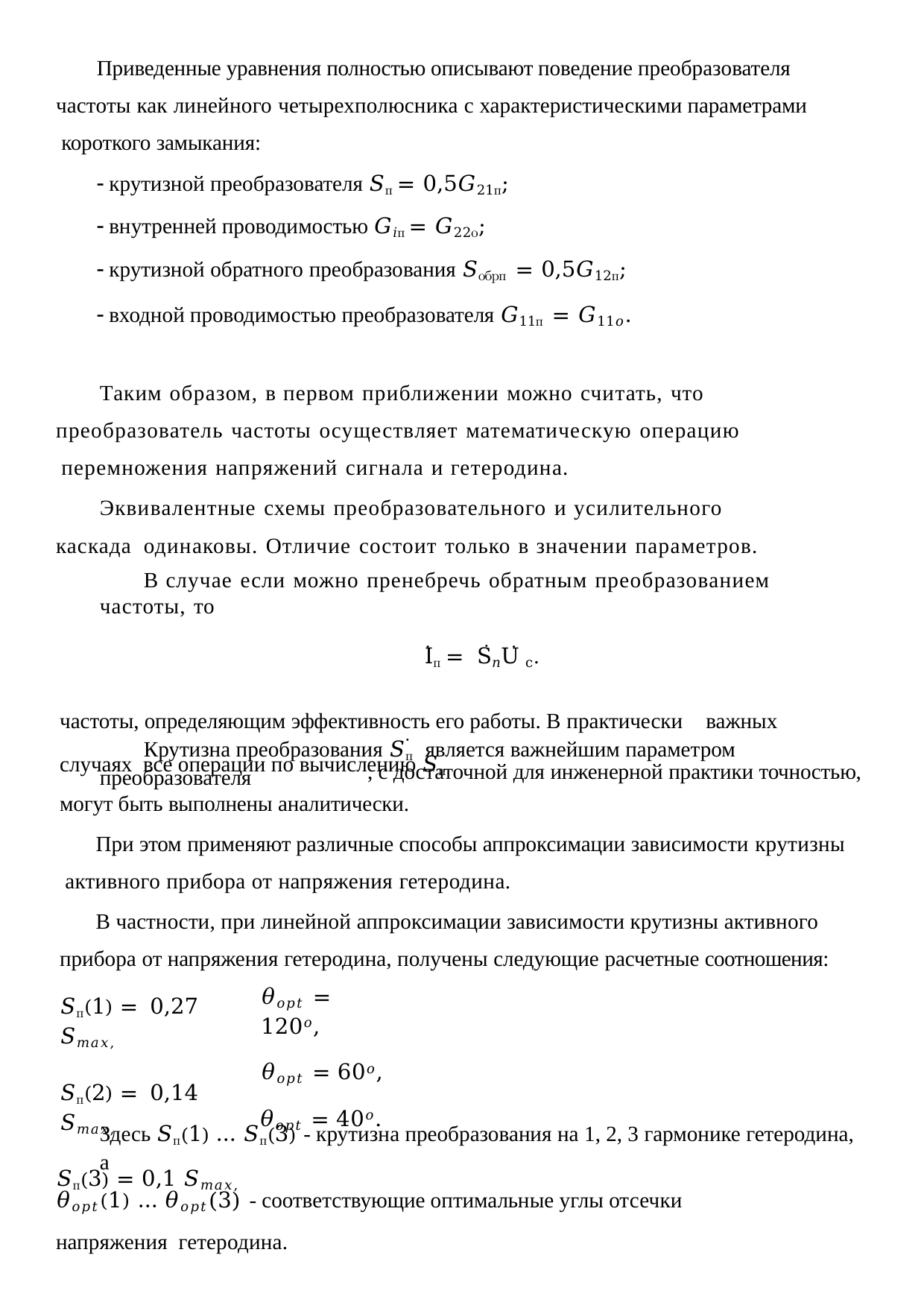

Приведенные уравнения полностью описывают поведение преобразователя  частоты как линейного четырехполюсника с характеристическими параметрами  короткого замыкания:
−	крутизной преобразователя 𝑆п = 0,5𝐺21п;
−	внутренней проводимостью 𝐺𝑖п = 𝐺22о;
−	крутизной обратного преобразования 𝑆обрп = 0,5𝐺12п;
−	входной проводимостью преобразователя 𝐺11п = 𝐺11𝑜.

Таким образом, в первом приближении можно считать, что  преобразователь частоты осуществляет математическую операцию  перемножения напряжений сигнала и гетеродина.
Эквивалентные схемы преобразовательного и усилительного каскада  одинаковы. Отличие состоит только в значении параметров.
В случае если можно пренебречь обратным преобразованием частоты, то
İп = Ṡ𝑛U̇ c.

Крутизна преобразования 𝑆п̇	является важнейшим параметром преобразователя
частоты, определяющим эффективность его работы. В практически	важных случаях  все операции по вычислению 𝑆п
могут быть выполнены аналитически.
При этом применяют различные способы аппроксимации зависимости крутизны  активного прибора от напряжения гетеродина.
В частности, при линейной аппроксимации зависимости крутизны активного  прибора от напряжения гетеродина, получены следующие расчетные соотношения:
̇   , с достаточной для инженерной практики точностью,
𝑆п(1) = 0,27 𝑆𝑚𝑎𝑥,
𝑆п(2) = 0,14 𝑆𝑚𝑎𝑥,
𝑆п(3) = 0,1 𝑆𝑚𝑎𝑥,
𝜃𝑜𝑝𝑡 = 120𝑜,
𝜃𝑜𝑝𝑡 = 60𝑜,
𝜃𝑜𝑝𝑡 = 40𝑜.
Здесь 𝑆п(1) … 𝑆п(3) - крутизна преобразования на 1, 2, 3 гармонике гетеродина, а
𝜃𝑜𝑝𝑡(1) … 𝜃𝑜𝑝𝑡(3) - соответствующие оптимальные углы отсечки напряжения  гетеродина.